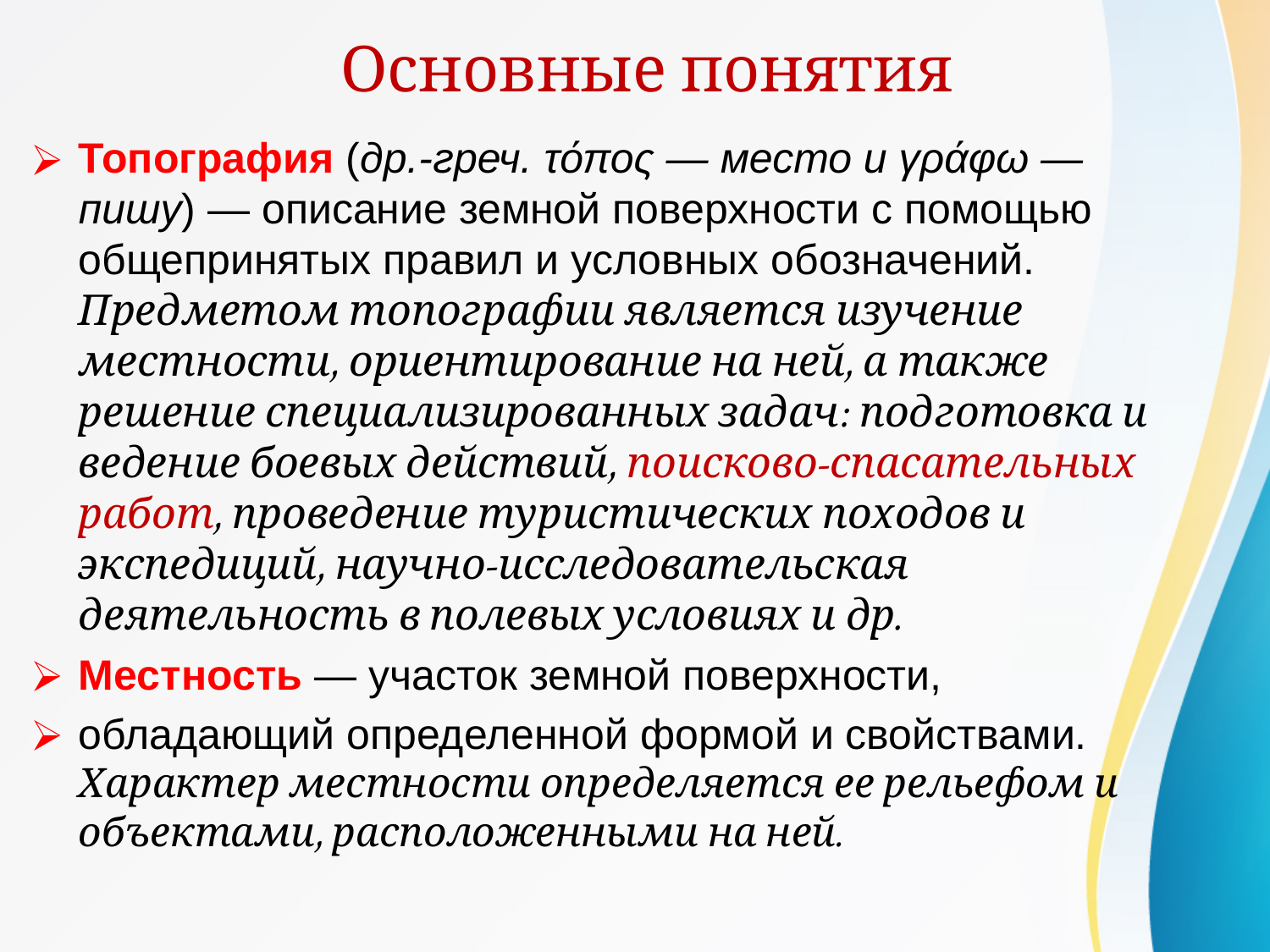

# Основные понятия
Топография (др.-греч. τόπος — место и γράφω — пишу) — описание земной поверхности с помощью общепринятых правил и условных обозначений. Предметом топографии является изучение местности, ориентирование на ней, а также решение специализированных задач: подготовка и ведение боевых действий, поисково-спасательных работ, проведение туристических походов и экспедиций, научно-исследовательская деятельность в полевых условиях и др.
Местность — участок земной поверхности,
обладающий определенной формой и свойствами. Характер местности определяется ее рельефом и объектами, расположенными на ней.